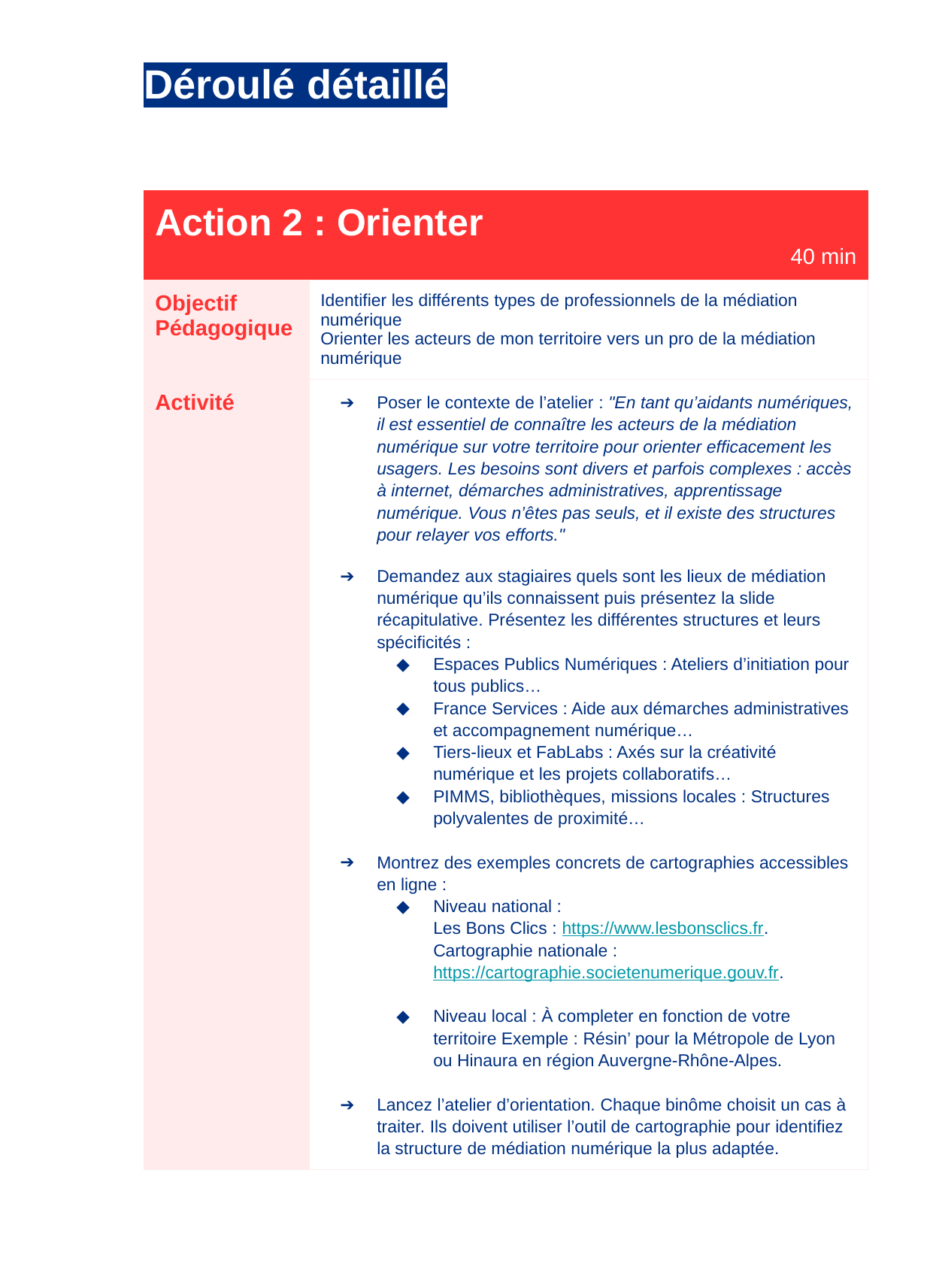

Déroulé détaillé
| Action 2 : Orienter 40 min |  |
| --- | --- |
| Objectif Pédagogique | Identifier les différents types de professionnels de la médiation numérique Orienter les acteurs de mon territoire vers un pro de la médiation numérique |
| Activité | Poser le contexte de l’atelier : "En tant qu’aidants numériques, il est essentiel de connaître les acteurs de la médiation numérique sur votre territoire pour orienter efficacement les usagers. Les besoins sont divers et parfois complexes : accès à internet, démarches administratives, apprentissage numérique. Vous n’êtes pas seuls, et il existe des structures pour relayer vos efforts." Demandez aux stagiaires quels sont les lieux de médiation numérique qu’ils connaissent puis présentez la slide récapitulative. Présentez les différentes structures et leurs spécificités : Espaces Publics Numériques : Ateliers d’initiation pour tous publics… France Services : Aide aux démarches administratives et accompagnement numérique… Tiers-lieux et FabLabs : Axés sur la créativité numérique et les projets collaboratifs… PIMMS, bibliothèques, missions locales : Structures polyvalentes de proximité… Montrez des exemples concrets de cartographies accessibles en ligne : Niveau national : Les Bons Clics : https://www.lesbonsclics.fr. Cartographie nationale : https://cartographie.societenumerique.gouv.fr. Niveau local : À completer en fonction de votre territoire Exemple : Résin’ pour la Métropole de Lyon ou Hinaura en région Auvergne-Rhône-Alpes. Lancez l’atelier d’orientation. Chaque binôme choisit un cas à traiter. Ils doivent utiliser l’outil de cartographie pour identifiez la structure de médiation numérique la plus adaptée. |